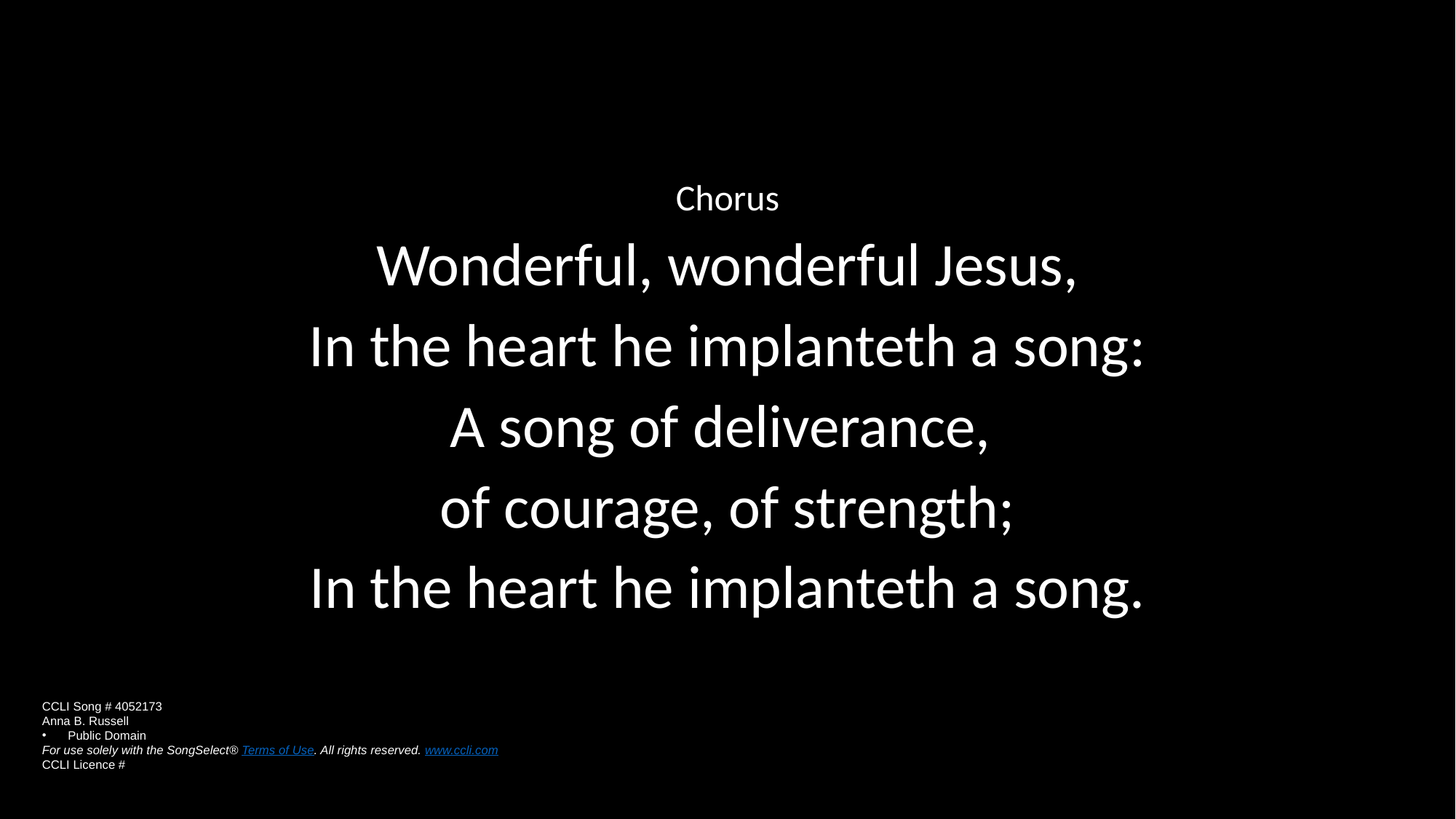

Chorus
Wonderful, wonderful Jesus,
In the heart he implanteth a song:
A song of deliverance,
of courage, of strength;
In the heart he implanteth a song.
CCLI Song # 4052173
Anna B. Russell
Public Domain
For use solely with the SongSelect® Terms of Use. All rights reserved. www.ccli.com
CCLI Licence #